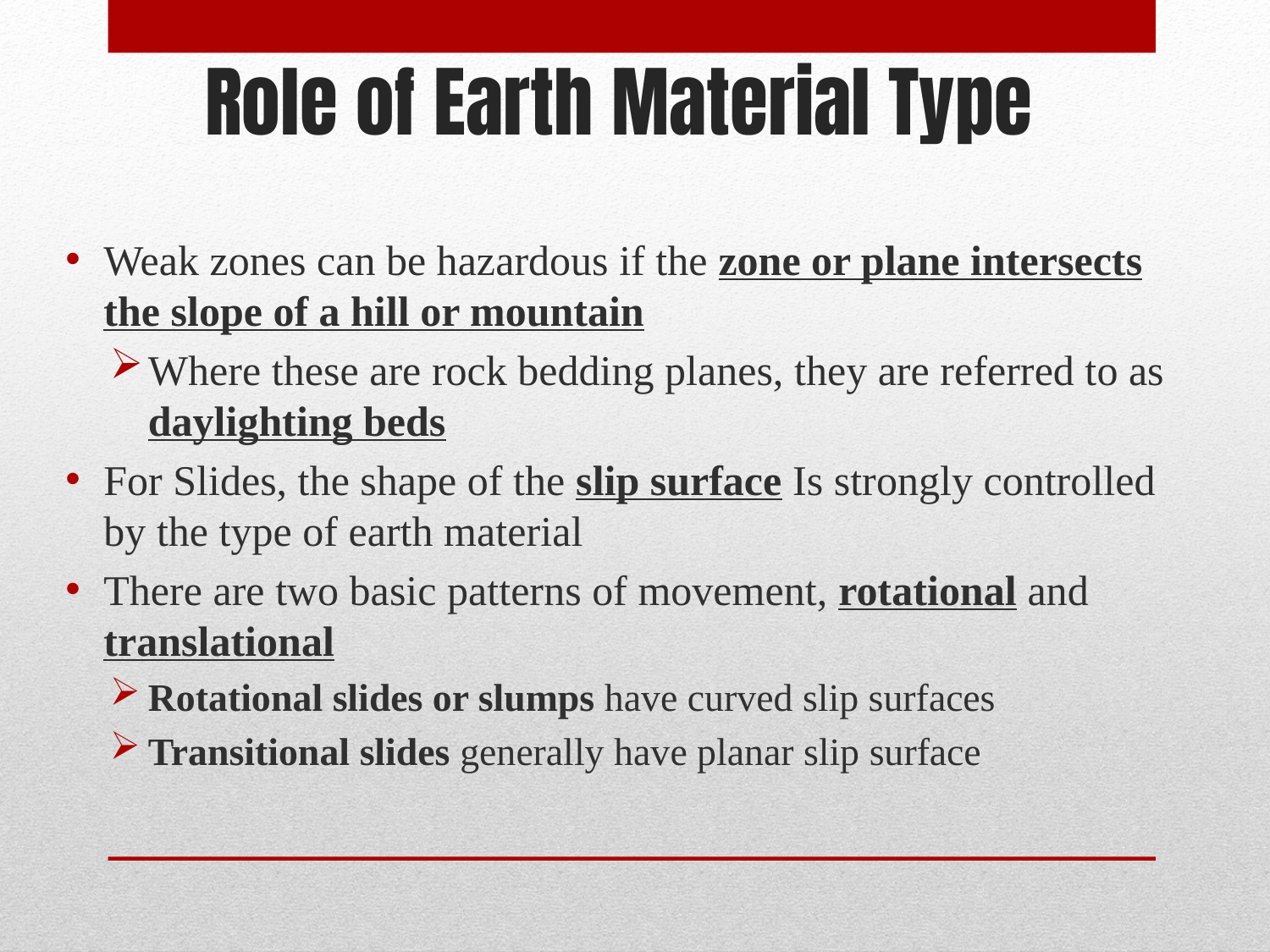

Role of Earth Material Type
Weak zones can be hazardous if the zone or plane intersects the slope of a hill or mountain
Where these are rock bedding planes, they are referred to as daylighting beds
For Slides, the shape of the slip surface Is strongly controlled by the type of earth material
There are two basic patterns of movement, rotational and translational
Rotational slides or slumps have curved slip surfaces
Transitional slides generally have planar slip surface